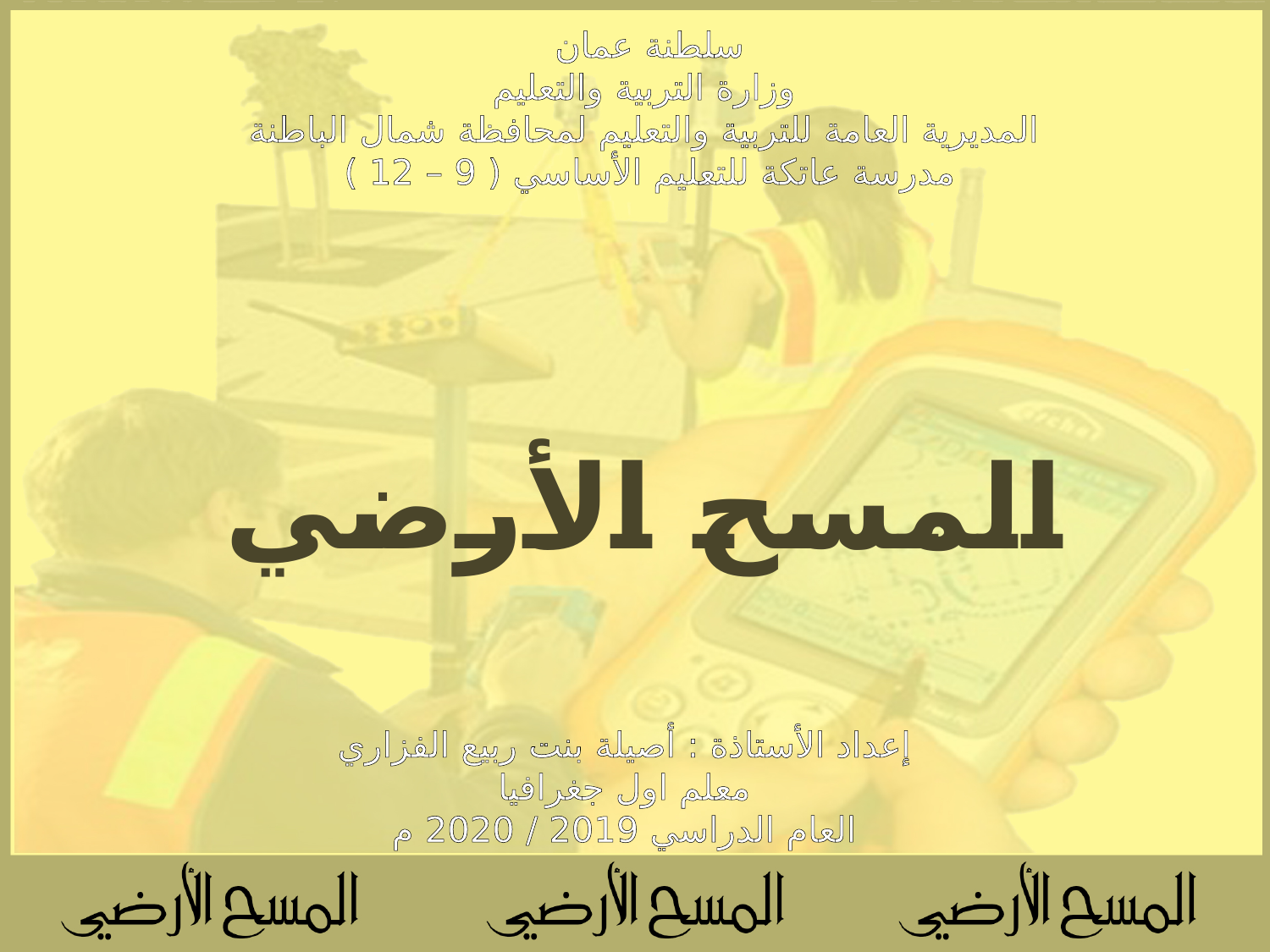

سلطنة عمان
وزارة التربية والتعليم
المديرية العامة للتربية والتعليم لمحافظة شمال الباطنة
مدرسة عاتكة للتعليم الأساسي ( 9 – 12 )
المسح الأرضي
إعداد الأستاذة : أصيلة بنت ربيع الفزاري
معلم اول جغرافيا
العام الدراسي 2019 / 2020 م